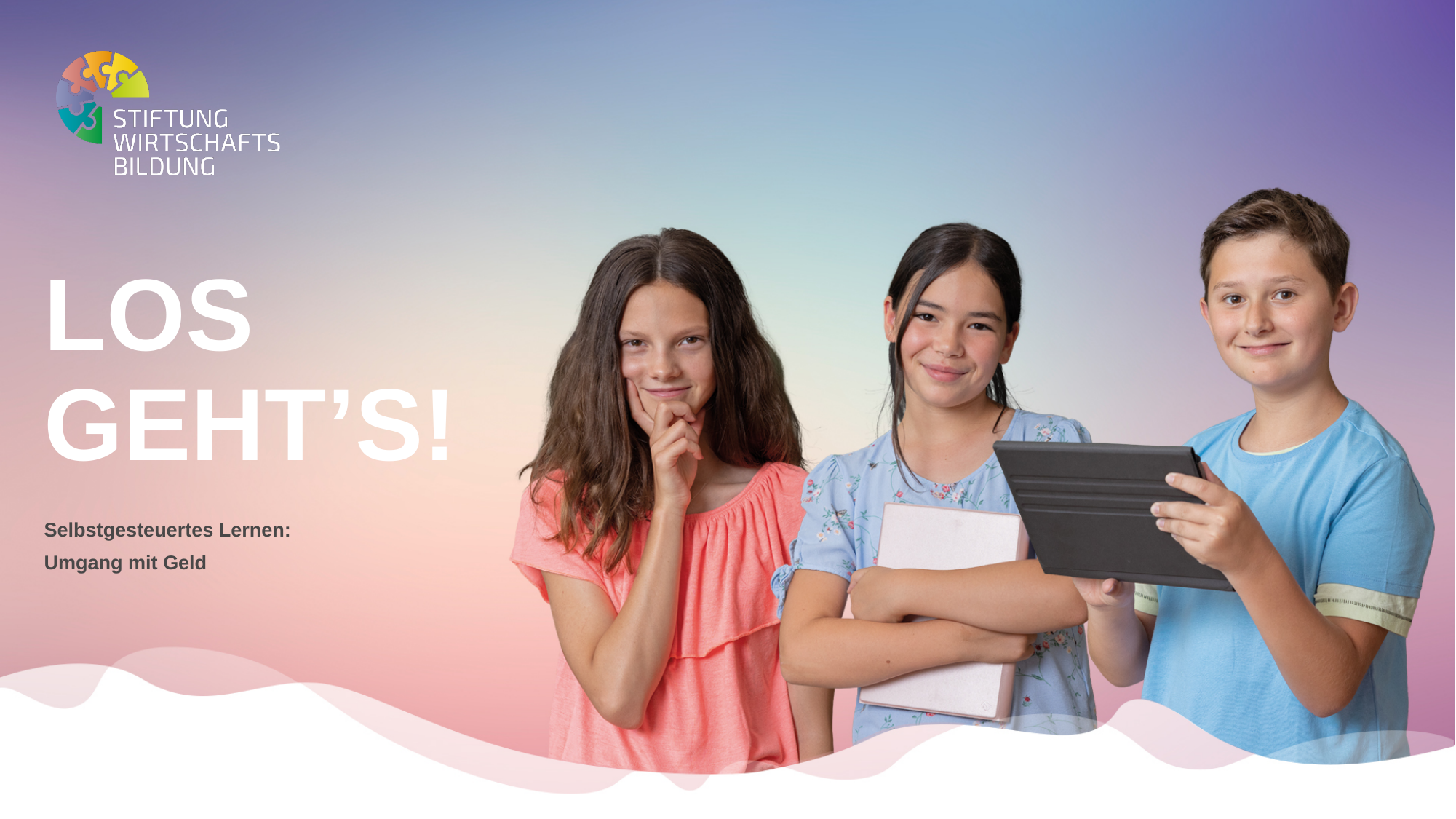

# Los Geht’s!
Selbstgesteuertes Lernen:
Umgang mit Geld